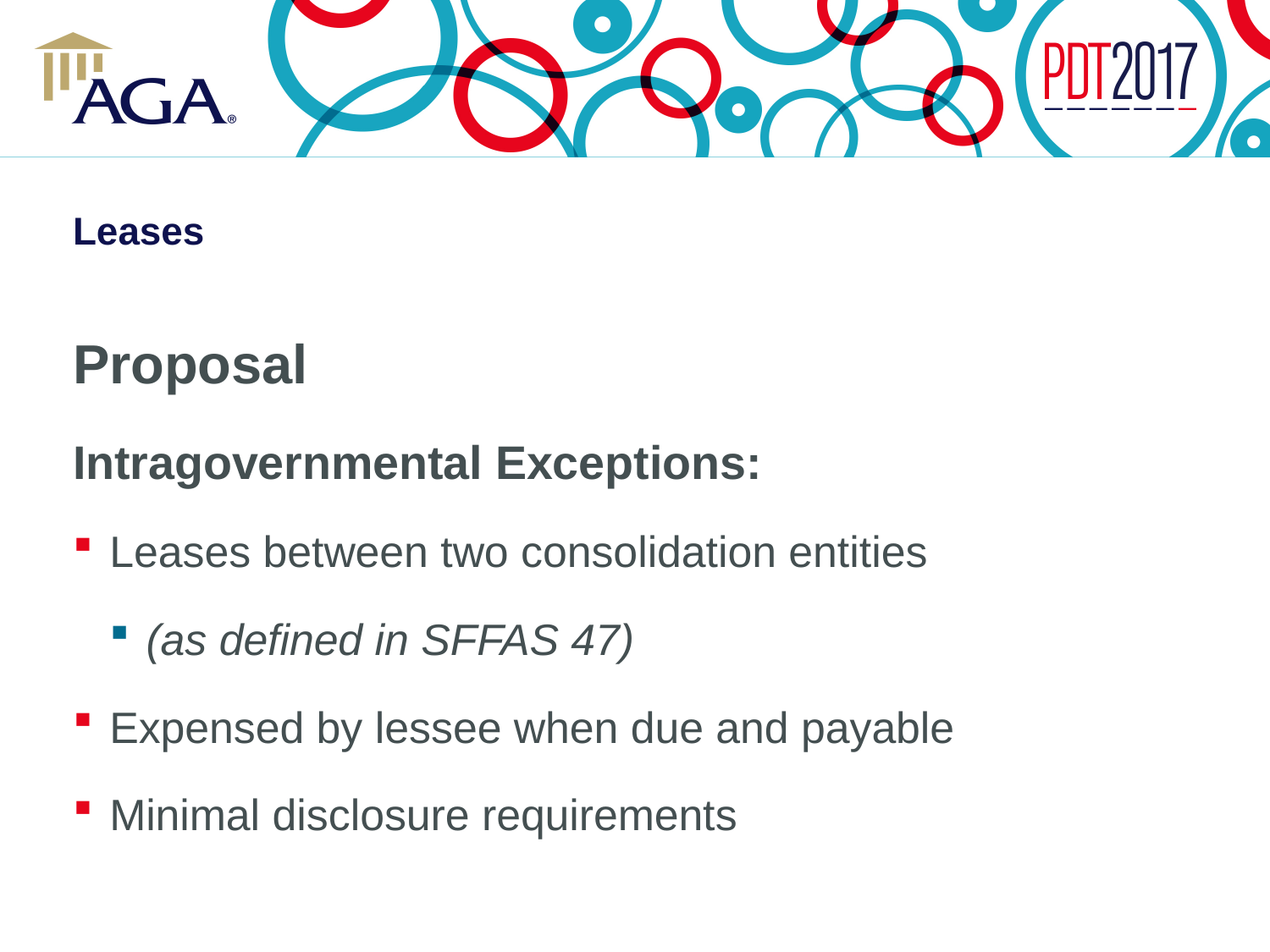

# Leases
Proposal
Intragovernmental Exceptions:
Leases between two consolidation entities
(as defined in SFFAS 47)
Expensed by lessee when due and payable
Minimal disclosure requirements